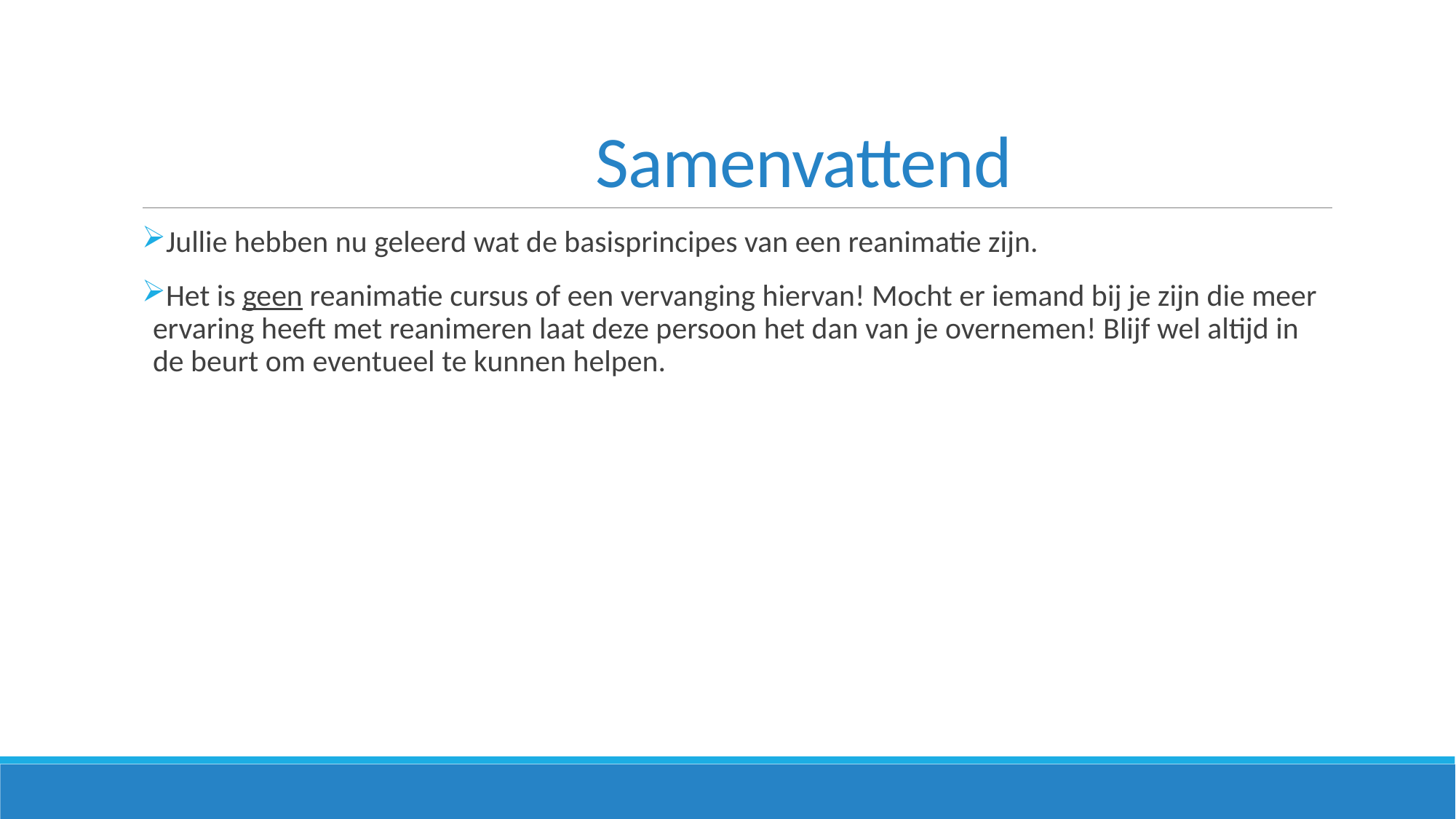

# Samenvattend
Jullie hebben nu geleerd wat de basisprincipes van een reanimatie zijn.
Het is geen reanimatie cursus of een vervanging hiervan! Mocht er iemand bij je zijn die meer ervaring heeft met reanimeren laat deze persoon het dan van je overnemen! Blijf wel altijd in de beurt om eventueel te kunnen helpen.